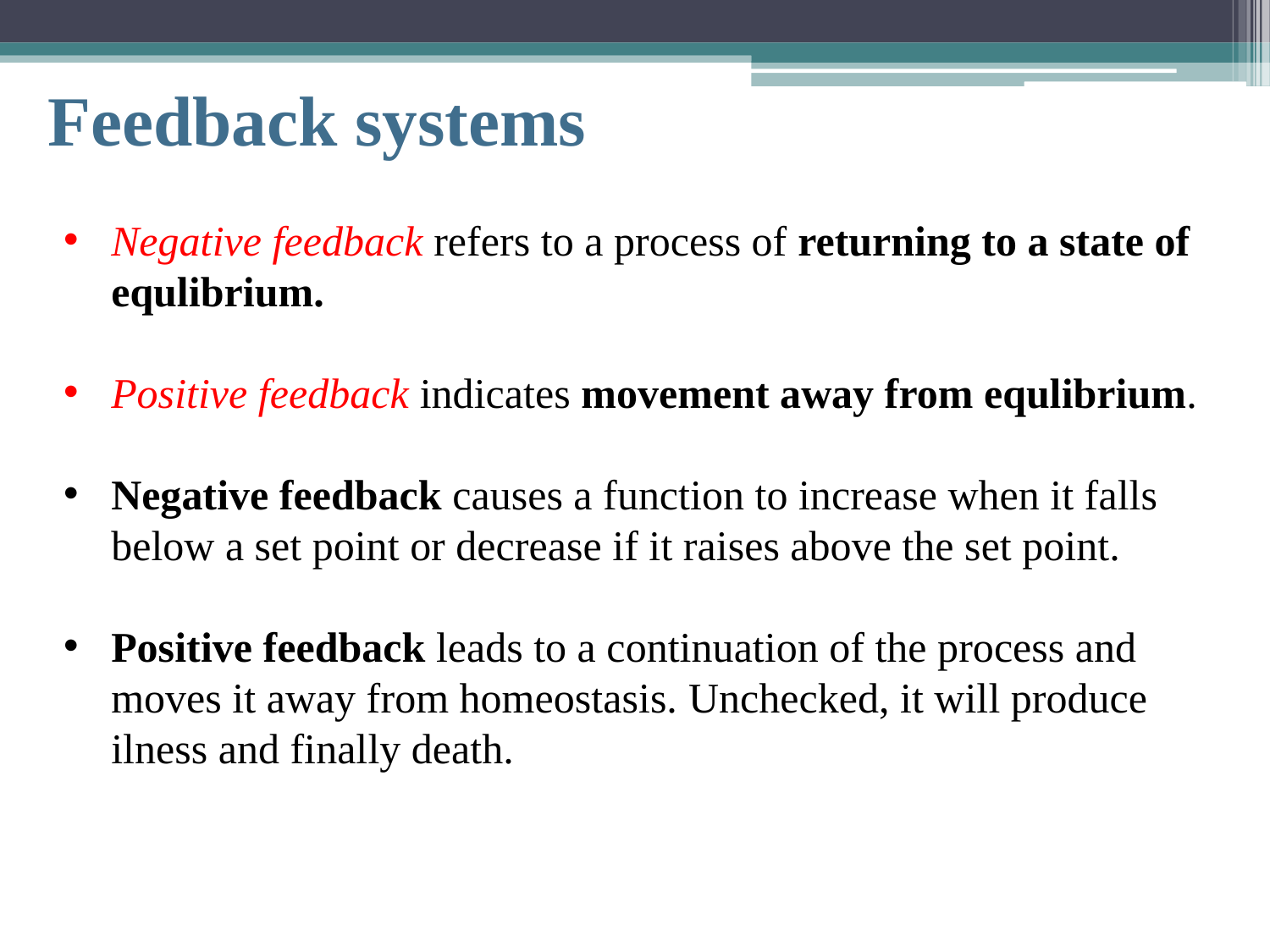

# Feedback systems
Negative feedback refers to a process of returning to a state of equlibrium.

Positive feedback indicates movement away from equlibrium.

Negative feedback causes a function to increase when it falls below a set point or decrease if it raises above the set point.

Positive feedback leads to a continuation of the process and moves it away from homeostasis. Unchecked, it will produce ilness and finally death.